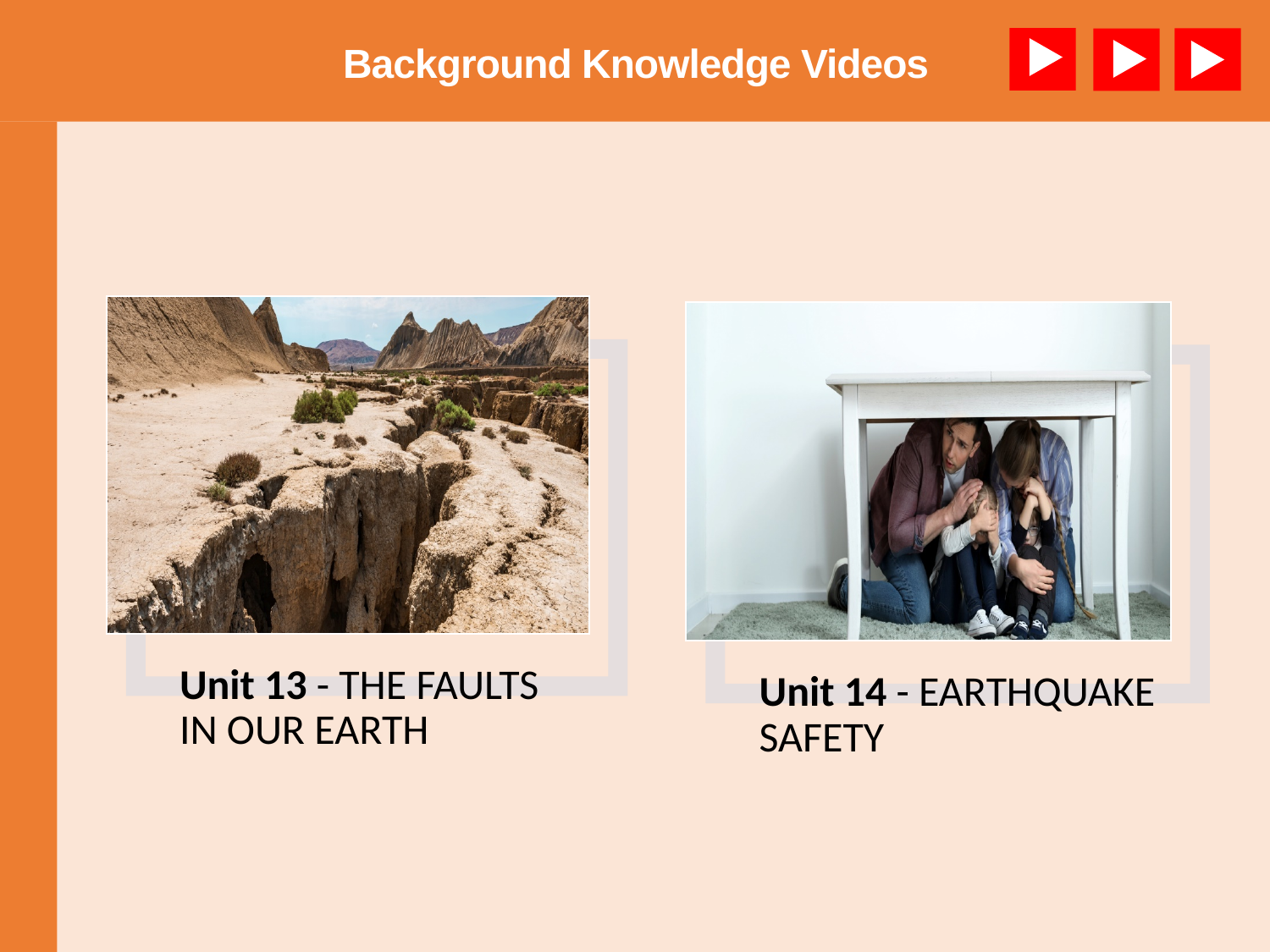

Background Knowledge Videos

Unit 13 - THE FAULTS IN OUR EARTH

Unit 14 - EARTHQUAKE SAFETY